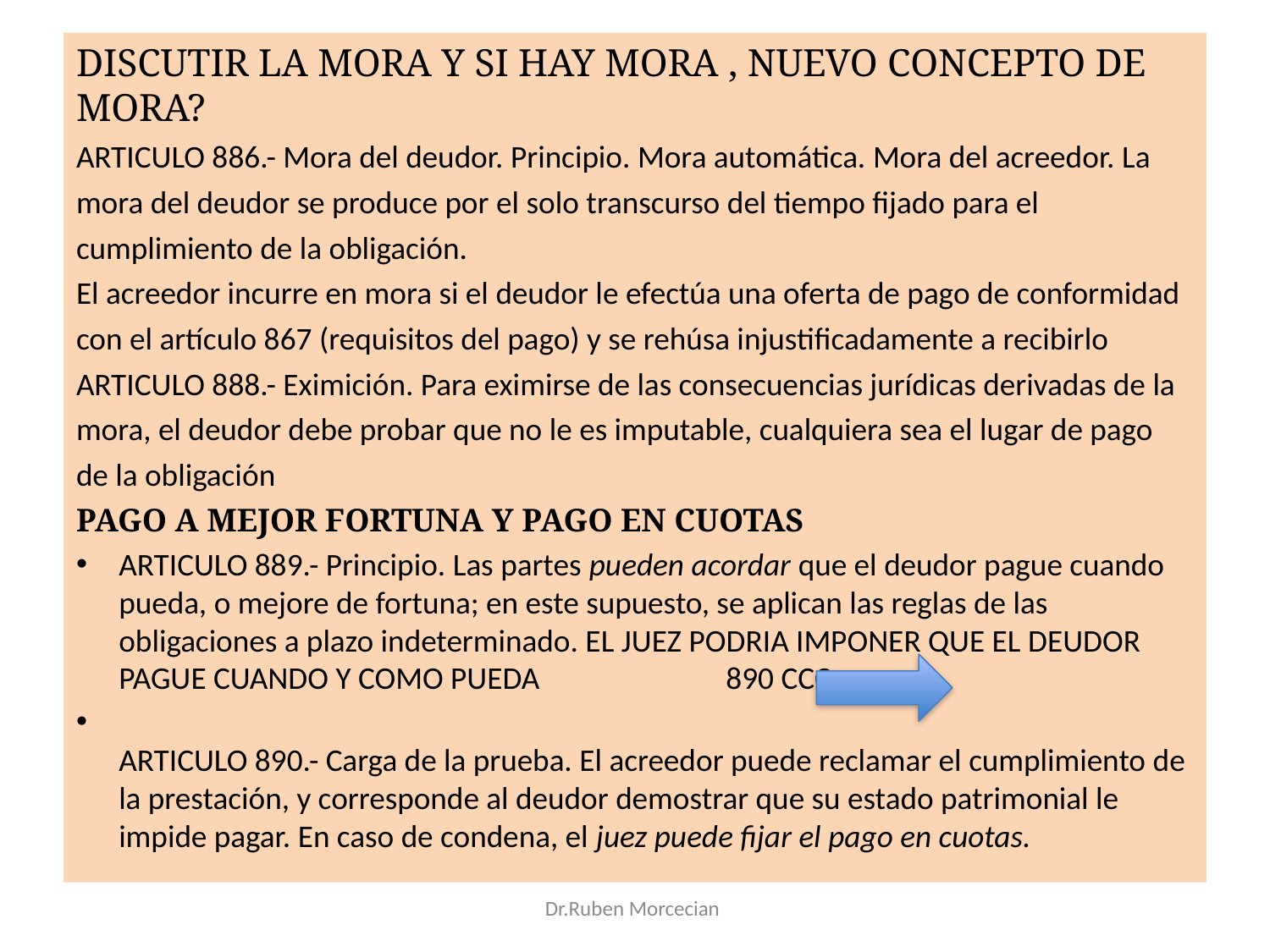

DISCUTIR LA MORA Y SI HAY MORA , NUEVO CONCEPTO DE MORA?
ARTICULO 886.- Mora del deudor. Principio. Mora automática. Mora del acreedor. La mora del deudor se produce por el solo transcurso del tiempo fijado para el cumplimiento de la obligación.
El acreedor incurre en mora si el deudor le efectúa una oferta de pago de conformidad con el artículo 867 (requisitos del pago) y se rehúsa injustificadamente a recibirlo
ARTICULO 888.- Eximición. Para eximirse de las consecuencias jurídicas derivadas de la mora, el deudor debe probar que no le es imputable, cualquiera sea el lugar de pago de la obligación
PAGO A MEJOR FORTUNA Y PAGO EN CUOTAS
ARTICULO 889.- Principio. Las partes pueden acordar que el deudor pague cuando pueda, o mejore de fortuna; en este supuesto, se aplican las reglas de las obligaciones a plazo indeterminado. EL JUEZ PODRIA IMPONER QUE EL DEUDOR PAGUE CUANDO Y COMO PUEDA                          890 CCC
ARTICULO 890.- Carga de la prueba. El acreedor puede reclamar el cumplimiento de la prestación, y corresponde al deudor demostrar que su estado patrimonial le impide pagar. En caso de condena, el juez puede fijar el pago en cuotas.

Dr.Ruben Morcecian